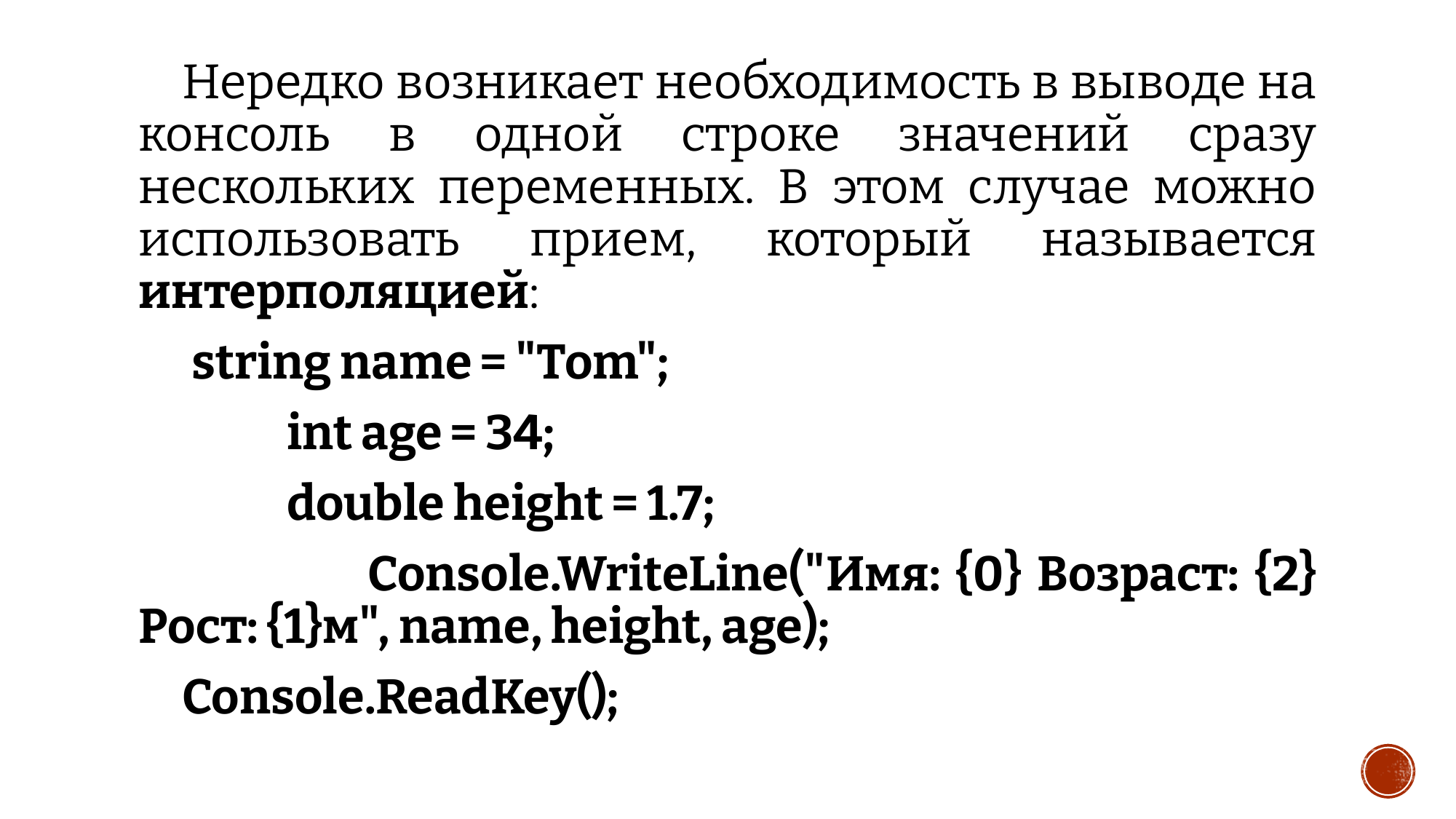

Нередко возникает необходимость в выводе на консоль в одной строке значений сразу нескольких переменных. В этом случае можно использовать прием, который называется интерполяцией:
 string name = "Tom";
            int age = 34;
            double height = 1.7;
            Console.WriteLine("Имя: {0} Возраст: {2} Рост: {1}м", name, height, age);
Console.ReadKey();